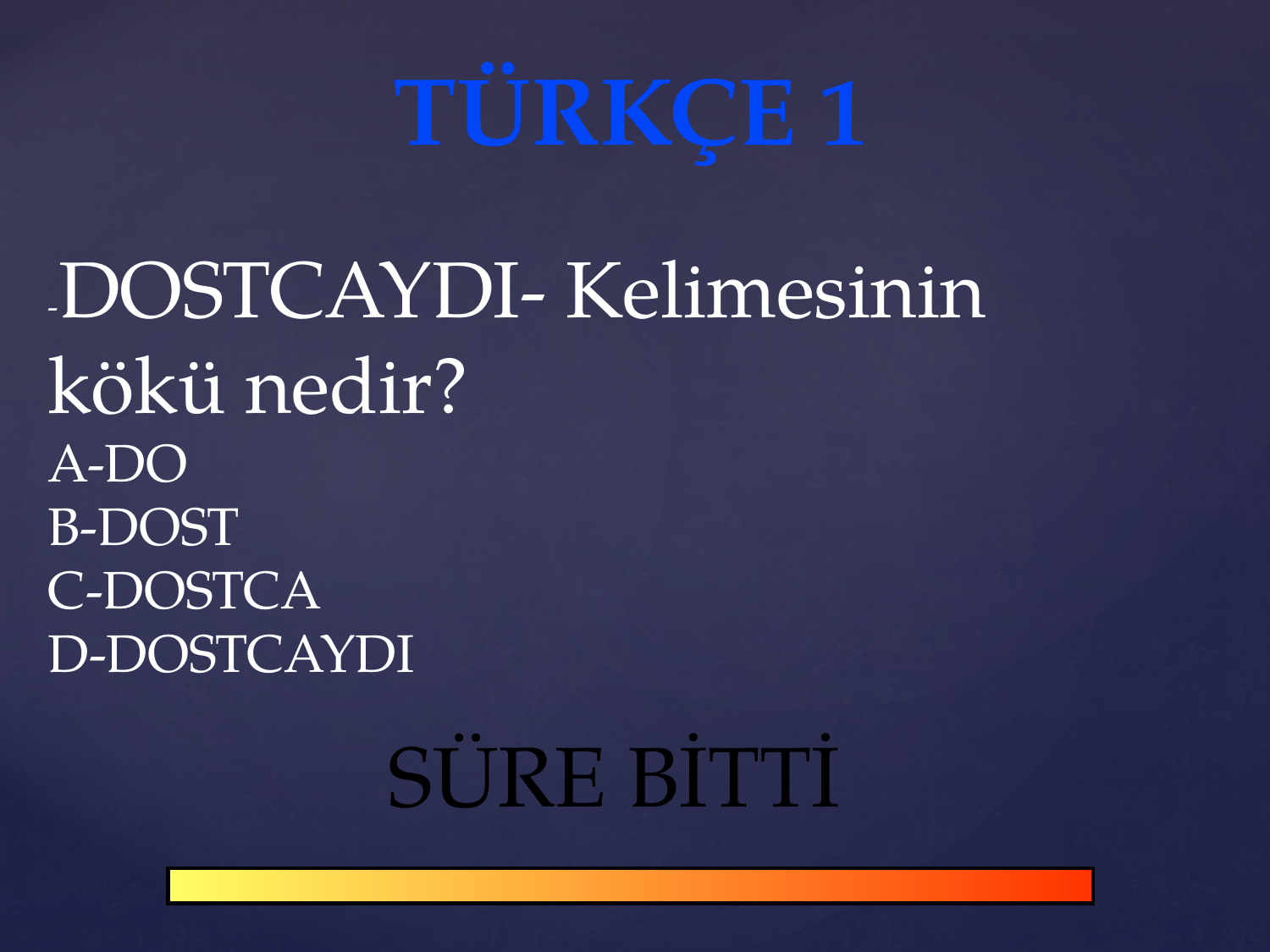

TÜRKÇE 1
-DOSTCAYDI- Kelimesinin kökü nedir?
A-DO
B-DOST
C-DOSTCA
D-DOSTCAYDI

SÜRE BİTTİ